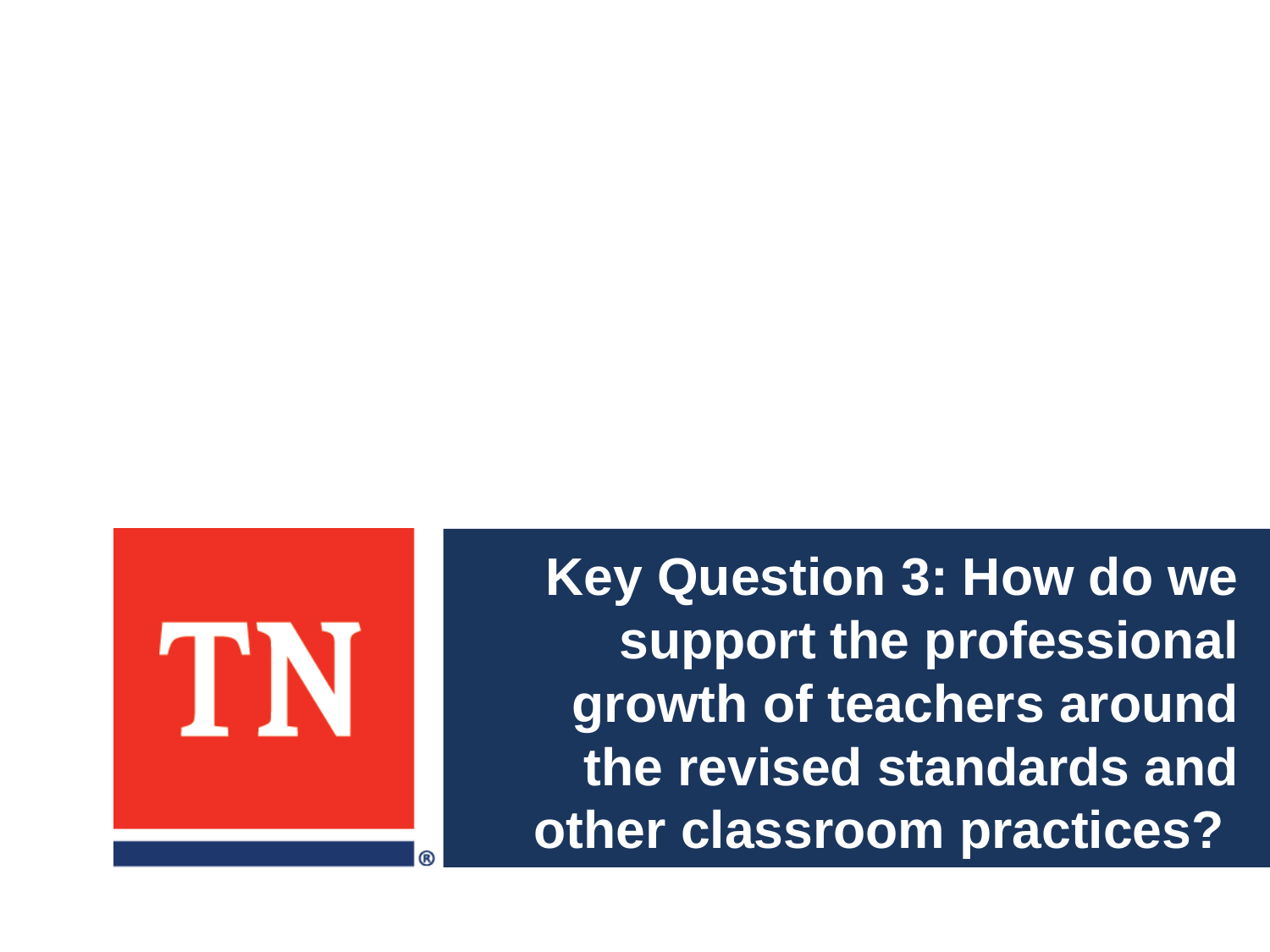

# Key Question 3: How do we support the professional growth of teachers around the revised standards and other classroom practices?